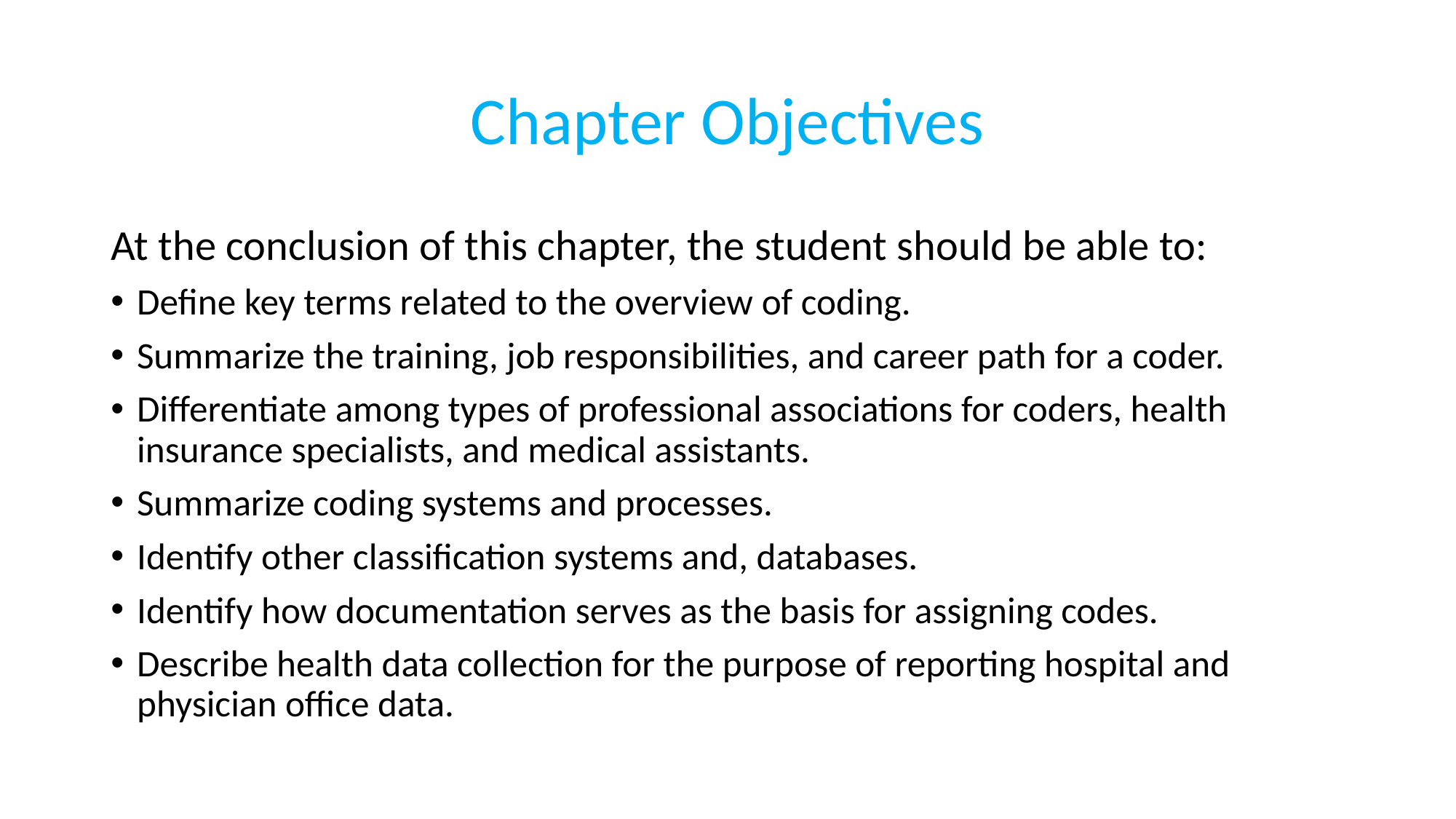

# Chapter Objectives
At the conclusion of this chapter, the student should be able to:
Define key terms related to the overview of coding.
Summarize the training, job responsibilities, and career path for a coder.
Differentiate among types of professional associations for coders, health insurance specialists, and medical assistants.
Summarize coding systems and processes.
Identify other classification systems and, databases.
Identify how documentation serves as the basis for assigning codes.
Describe health data collection for the purpose of reporting hospital and physician office data.